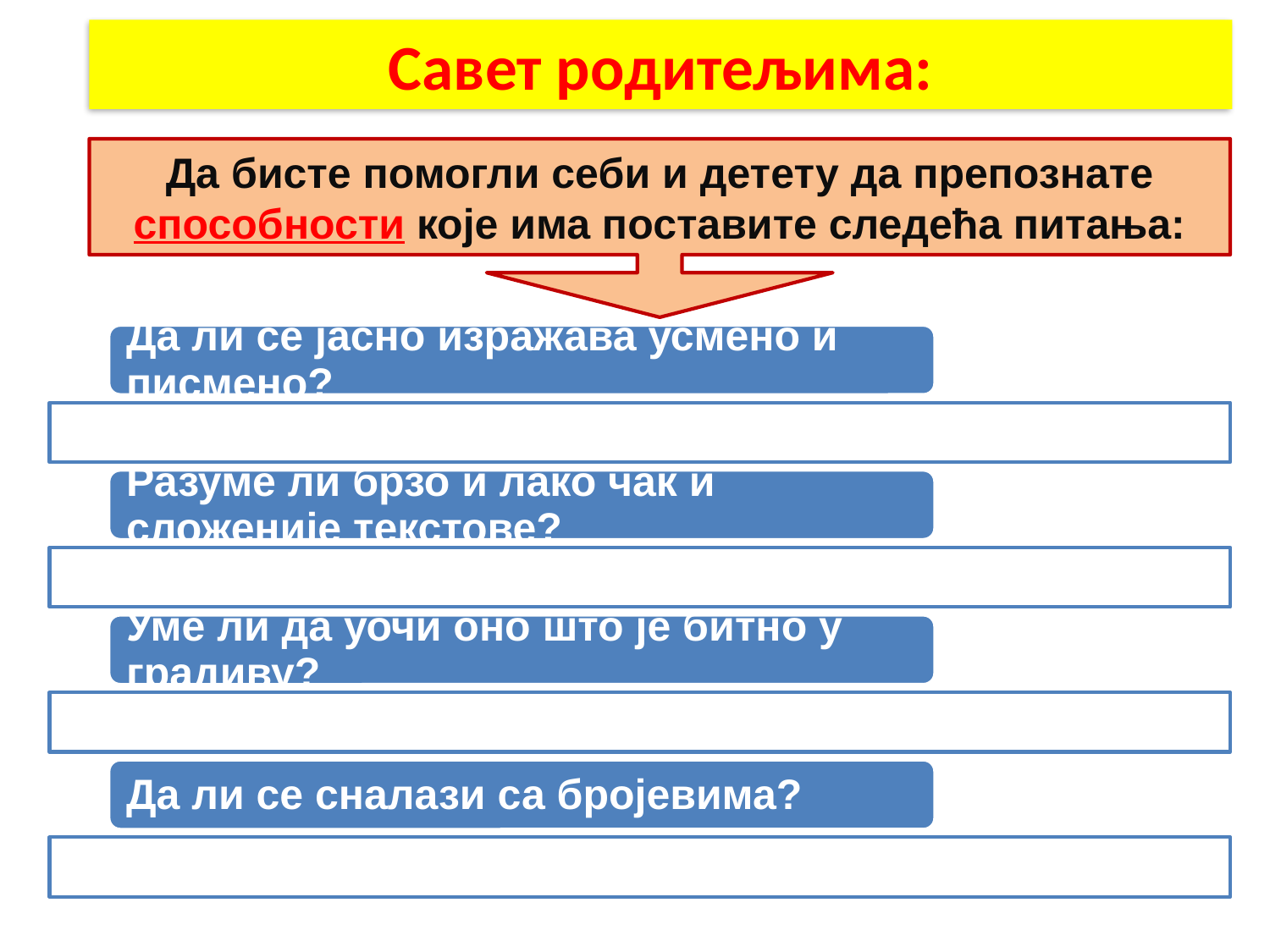

Савет родитељима:
Да бисте помогли себи и детету да препознате способности које има поставите следећа питања:
Да ли се јасно изражава усмено и писмено?
Уме ли да уочи оно што је битно у градиву?
Да ли се сналази са бројевима?
Разуме ли брзо и лако чак и сложеније текстове?